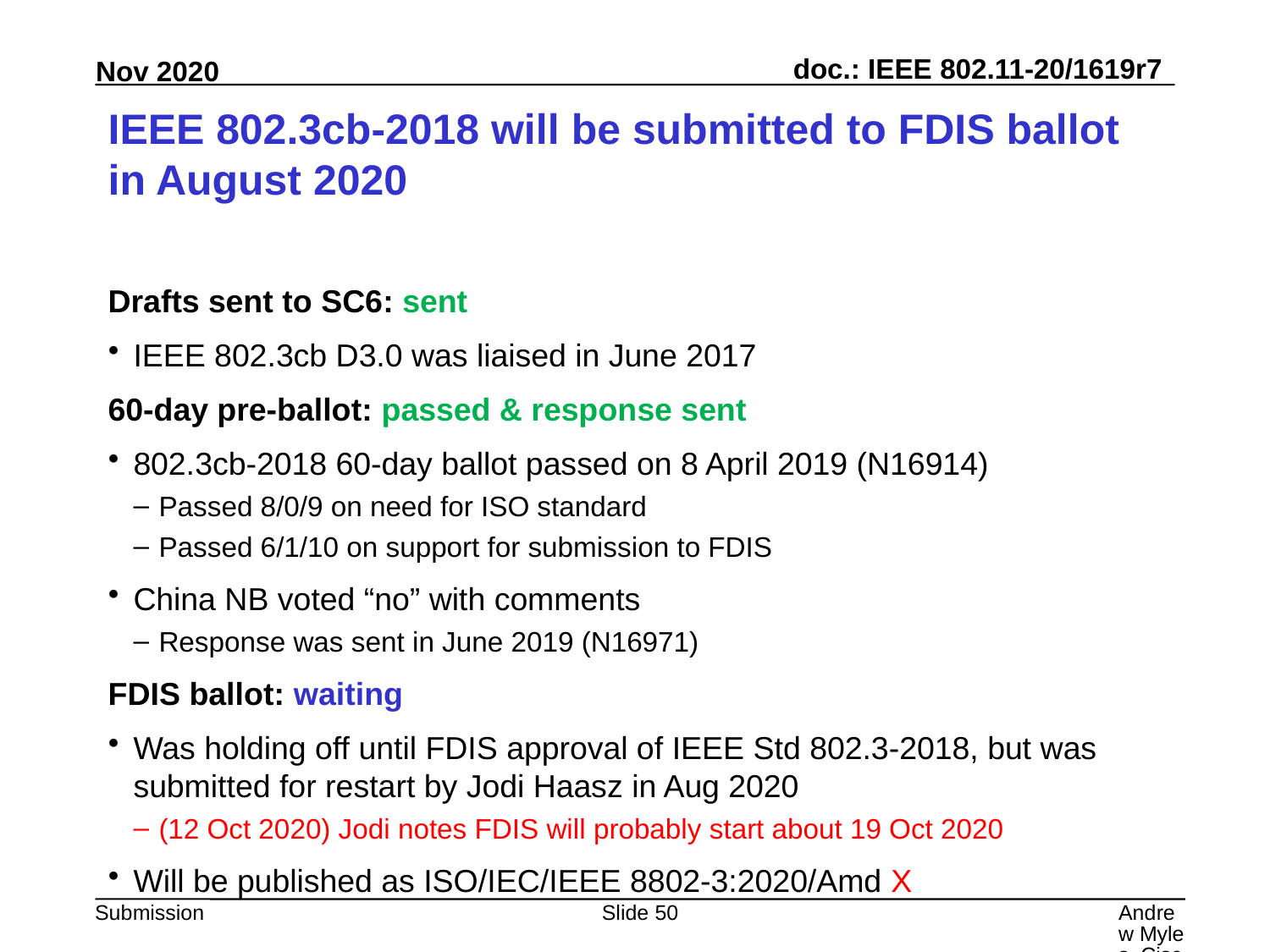

# IEEE 802.3cb-2018 will be submitted to FDIS ballot in August 2020
Drafts sent to SC6: sent
IEEE 802.3cb D3.0 was liaised in June 2017
60-day pre-ballot: passed & response sent
802.3cb-2018 60-day ballot passed on 8 April 2019 (N16914)
Passed 8/0/9 on need for ISO standard
Passed 6/1/10 on support for submission to FDIS
China NB voted “no” with comments
Response was sent in June 2019 (N16971)
FDIS ballot: waiting
Was holding off until FDIS approval of IEEE Std 802.3-2018, but was submitted for restart by Jodi Haasz in Aug 2020
(12 Oct 2020) Jodi notes FDIS will probably start about 19 Oct 2020
Will be published as ISO/IEC/IEEE 8802-3:2020/Amd X

Slide 50
Andrew Myles, Cisco